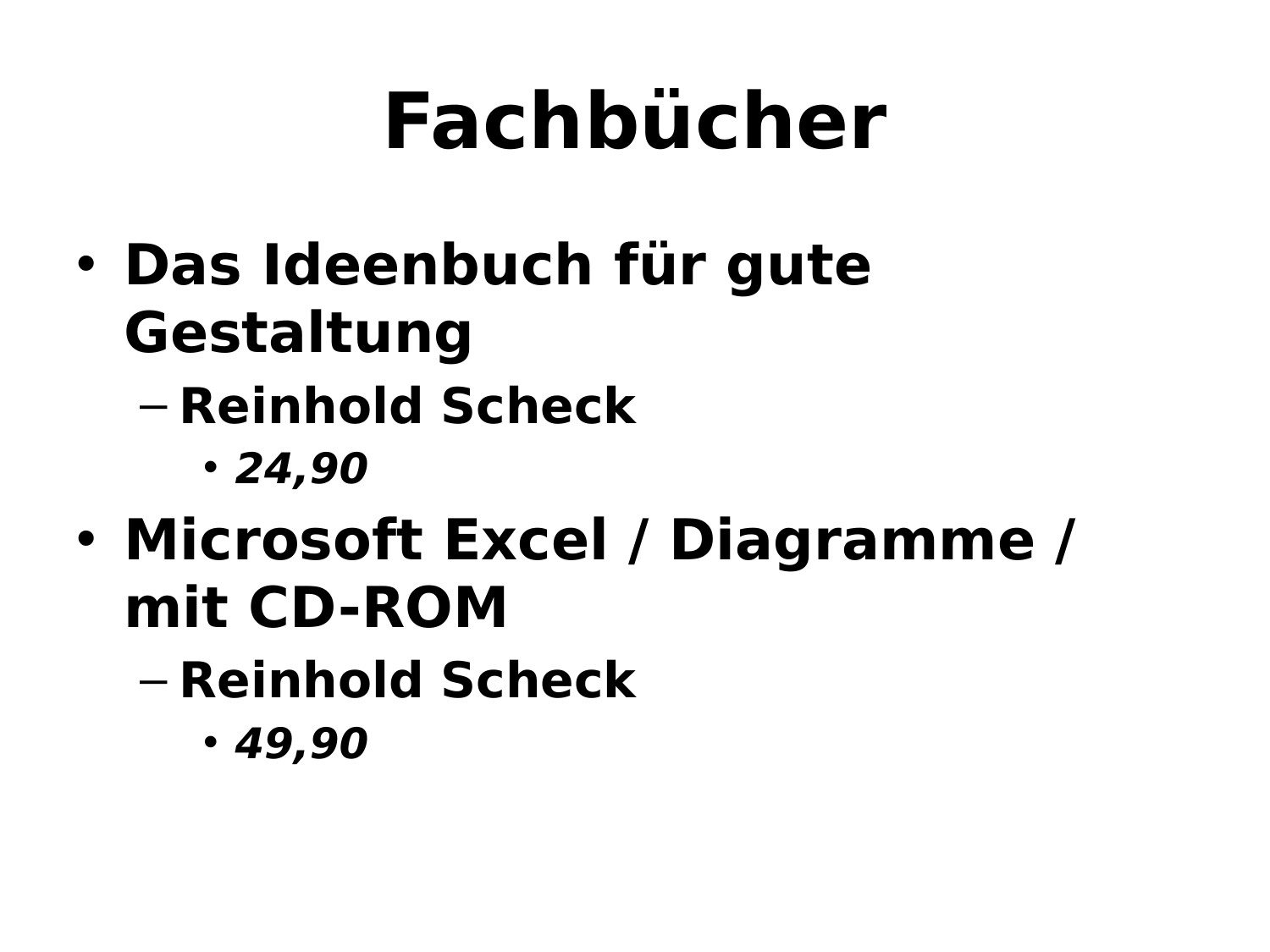

# Fachbücher
Das Ideenbuch für gute Gestaltung
Reinhold Scheck
24,90
Microsoft Excel / Diagramme / mit CD-ROM
Reinhold Scheck
49,90